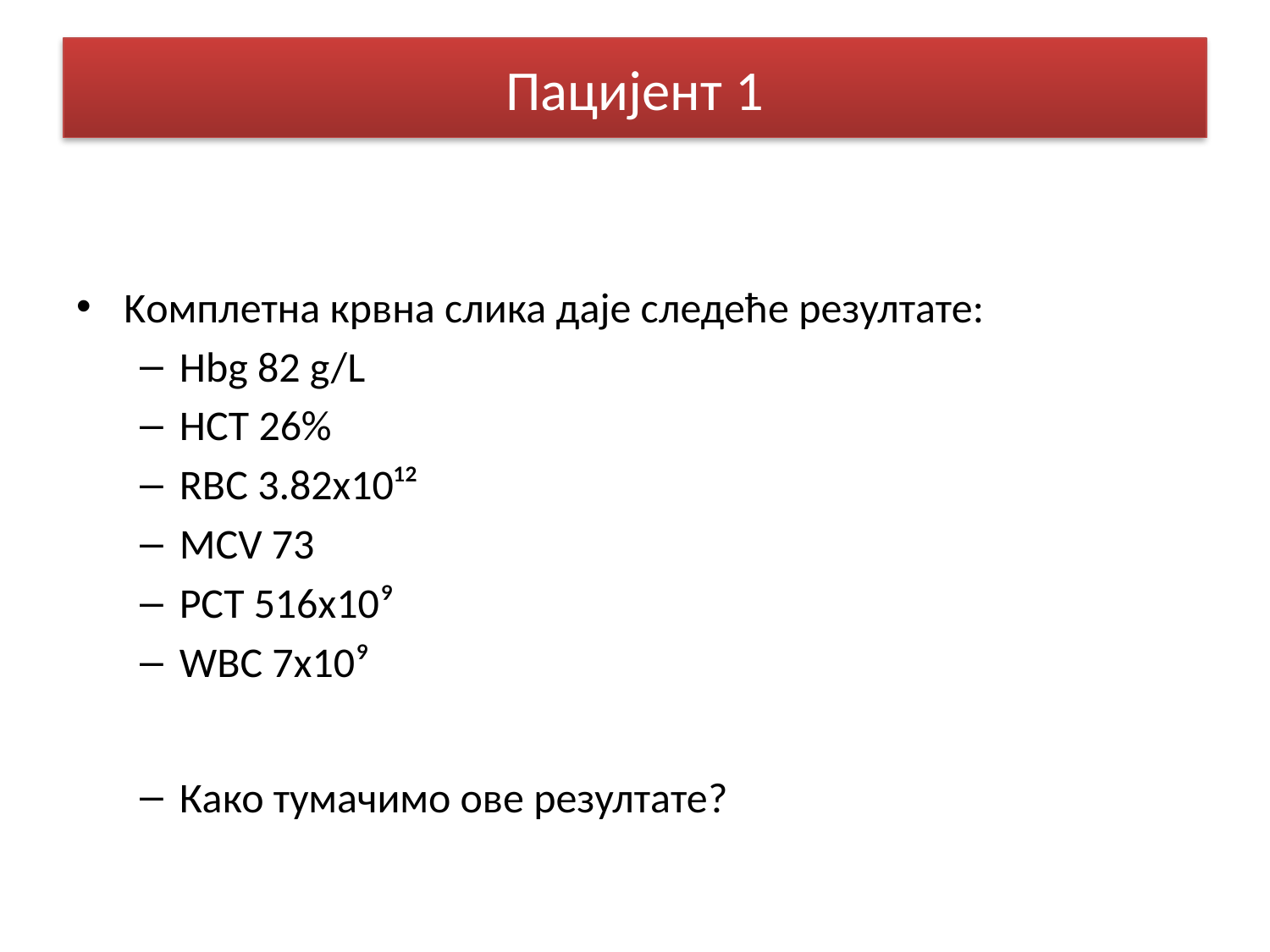

# Case A
Пацијент 1
Kомплетна крвна слика даје следеће резултате:
Hbg 82 g/L
HCT 26%
RBC 3.82х10¹²
MCV 73
РСТ 516х10⁹
WBC 7х10⁹

Како тумачимо ове резултате?